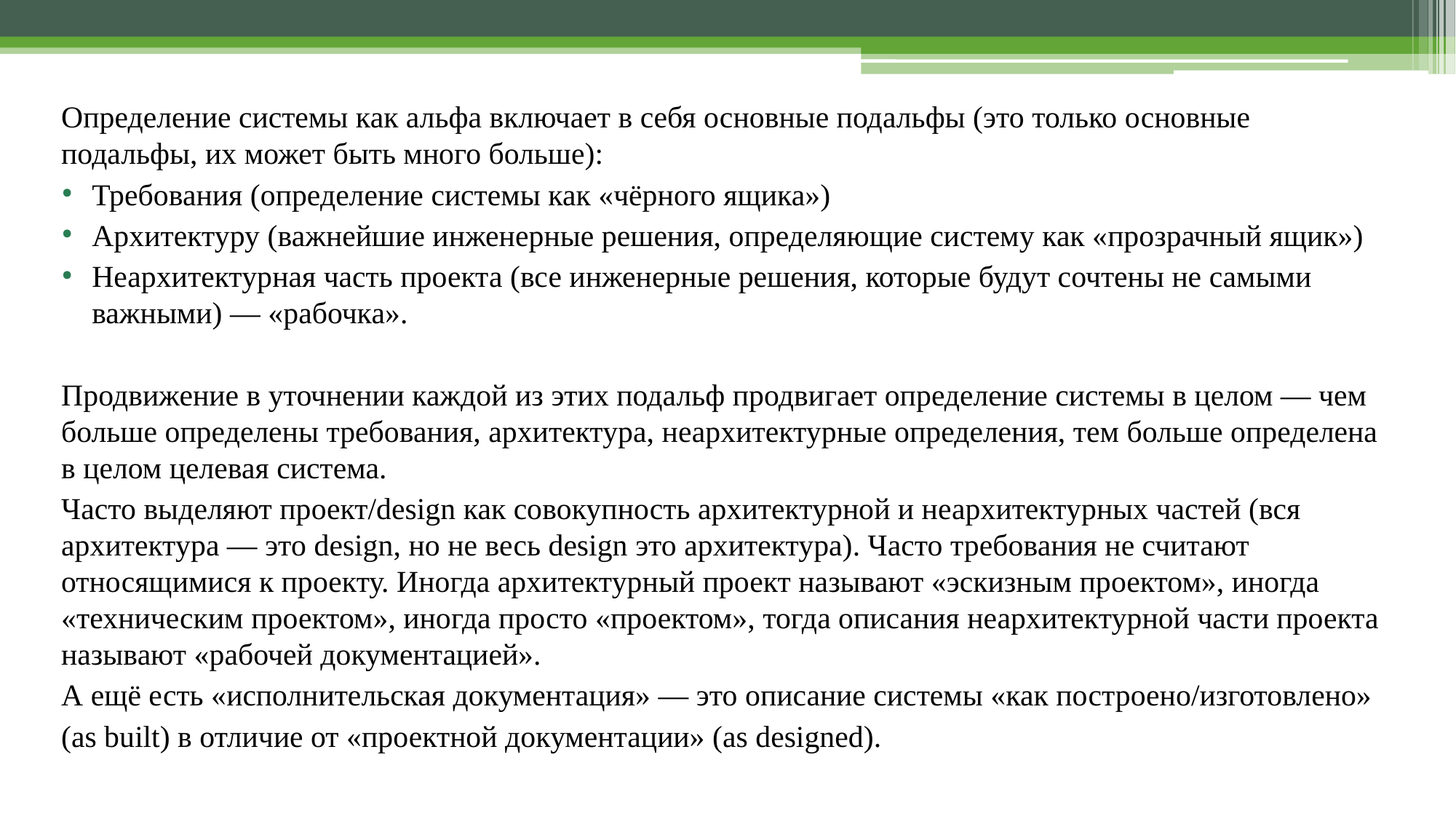

Определение системы как альфа включает в себя основные подальфы (это только основные подальфы, их может быть много больше):
Требования (определение системы как «чёрного ящика»)
Архитектуру (важнейшие инженерные решения, определяющие систему как «прозрачный ящик»)
Неархитектурная часть проекта (все инженерные решения, которые будут сочтены не самыми важными) — «рабочка».

Продвижение в уточнении каждой из этих подальф продвигает определение системы в целом — чем больше определены требования, архитектура, неархитектурные определения, тем больше определена в целом целевая система.
Часто выделяют проект/design как совокупность архитектурной и неархитектурных частей (вся архитектура — это design, но не весь design это архитектура). Часто требования не считают относящимися к проекту. Иногда архитектурный проект называют «эскизным проектом», иногда «техническим проектом», иногда просто «проектом», тогда описания неархитектурной части проекта называют «рабочей документацией».
А ещё есть «исполнительская документация» — это описание системы «как построено/изготовлено»
(as built) в отличие от «проектной документации» (as designed).